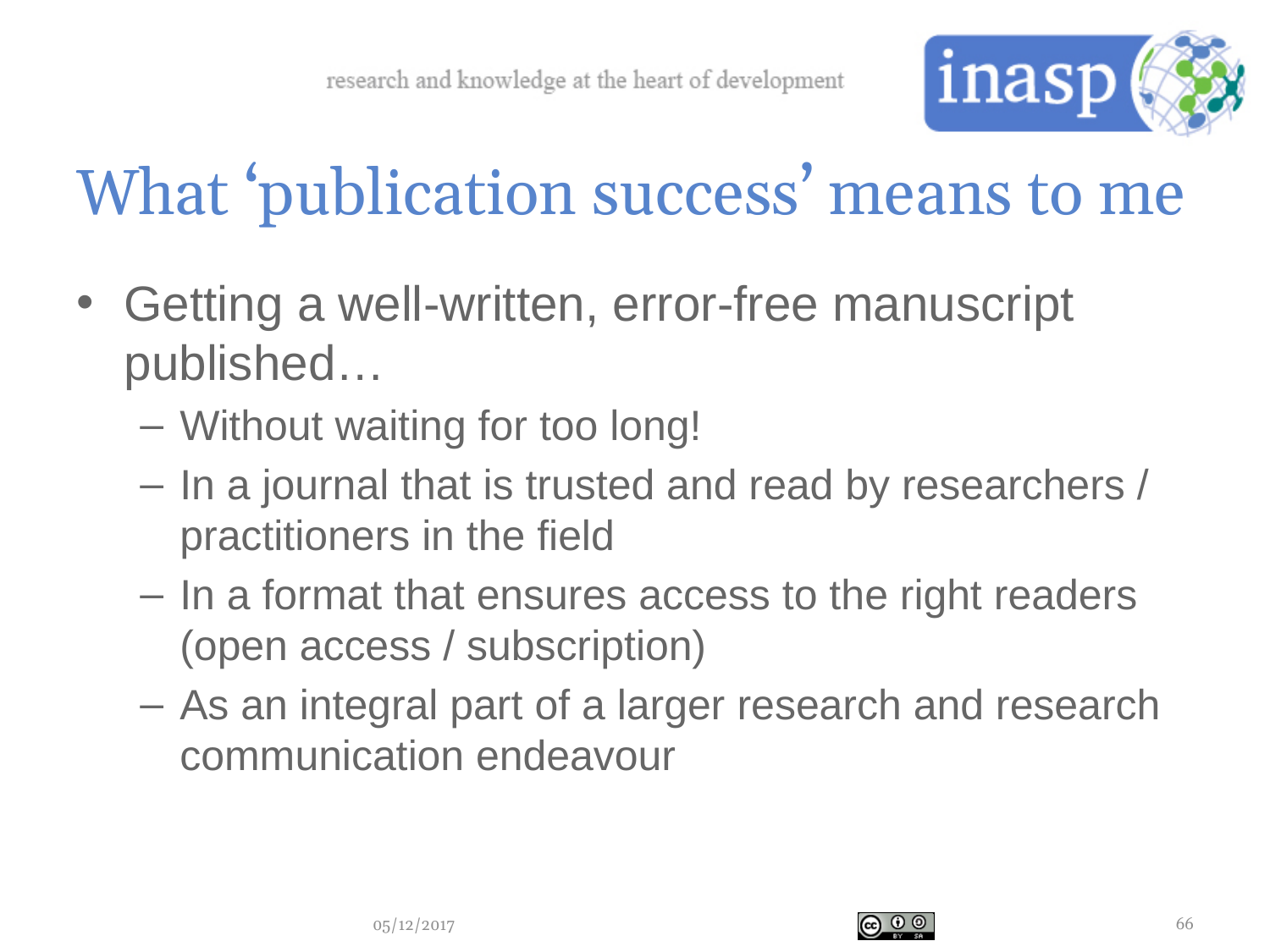

# What ‘publication success’ means to me
Getting a well-written, error-free manuscript published…
Without waiting for too long!
In a journal that is trusted and read by researchers / practitioners in the field
In a format that ensures access to the right readers (open access / subscription)
As an integral part of a larger research and research communication endeavour
05/12/2017

66